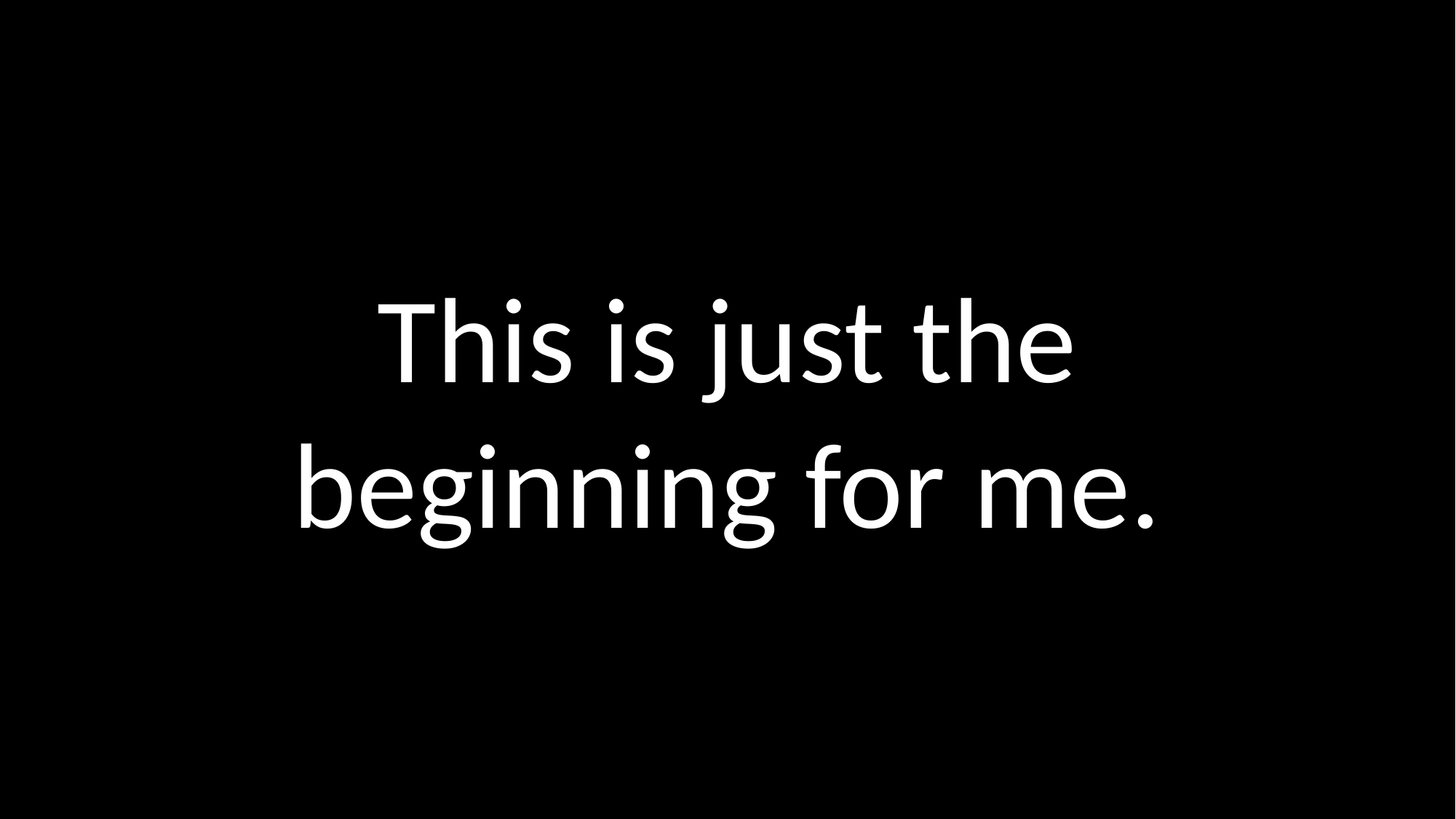

This is just the beginning for me.